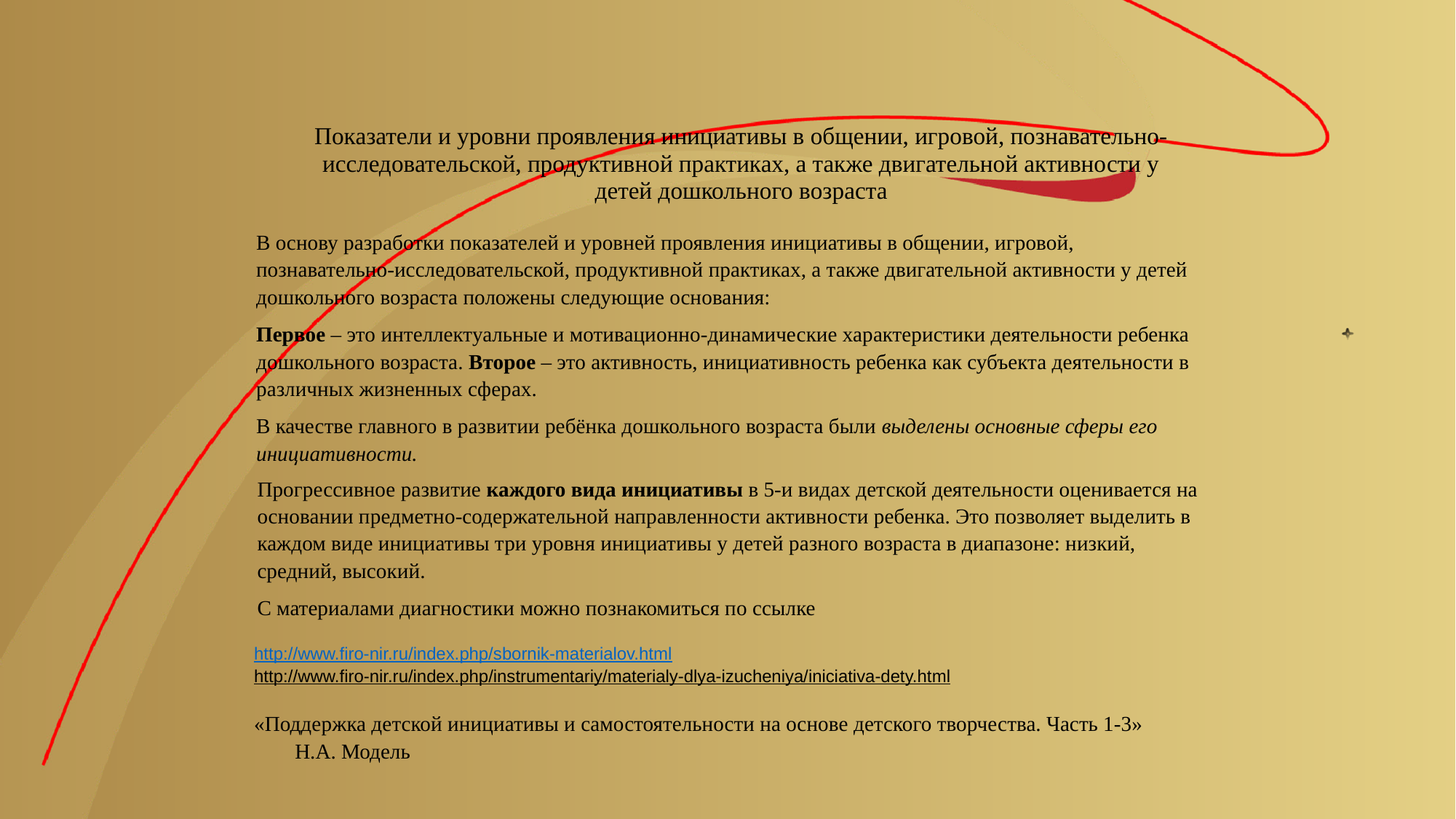

Показатели и уровни проявления инициативы в общении, игровой, познавательно-исследовательской, продуктивной практиках, а также двигательной активности у детей дошкольного возраста
В основу разработки показателей и уровней проявления инициативы в общении, игровой, познавательно-исследовательской, продуктивной практиках, а также двигательной активности у детей дошкольного возраста положены следующие основания:
Первое – это интеллектуальные и мотивационно-динамические характеристики деятельности ребенка дошкольного возраста. Второе – это активность, инициативность ребенка как субъекта деятельности в различных жизненных сферах.
В качестве главного в развитии ребёнка дошкольного возраста были выделены основные сферы его инициативности.

Прогрессивное развитие каждого вида инициативы в 5-и видах детской деятельности оценивается на основании предметно-содержательной направленности активности ребенка. Это позволяет выделить в каждом виде инициативы три уровня инициативы у детей разного возраста в диапазоне: низкий, средний, высокий.
С материалами диагностики можно познакомиться по ссылке
http://www.firo-nir.ru/index.php/sbornik-materialov.html
http://www.firo-nir.ru/index.php/instrumentariy/materialy-dlya-izucheniya/iniciativa-dety.html

«Поддержка детской инициативы и самостоятельности на основе детского творчества. Часть 1-3» Н.А. Модель